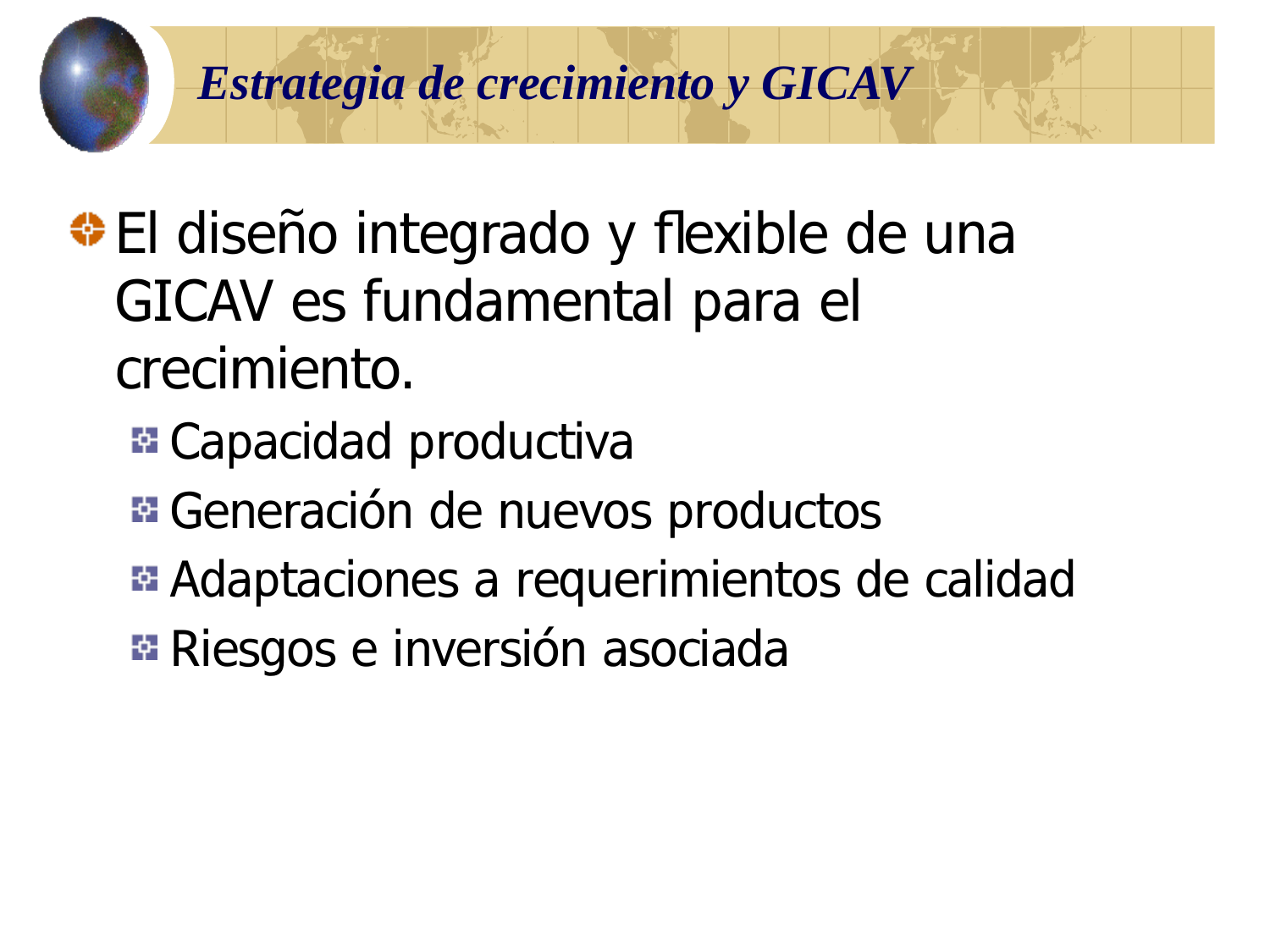

# Estrategia de crecimiento y GICAV
El diseño integrado y flexible de una GICAV es fundamental para el crecimiento.
Capacidad productiva
Generación de nuevos productos
Adaptaciones a requerimientos de calidad
Riesgos e inversión asociada